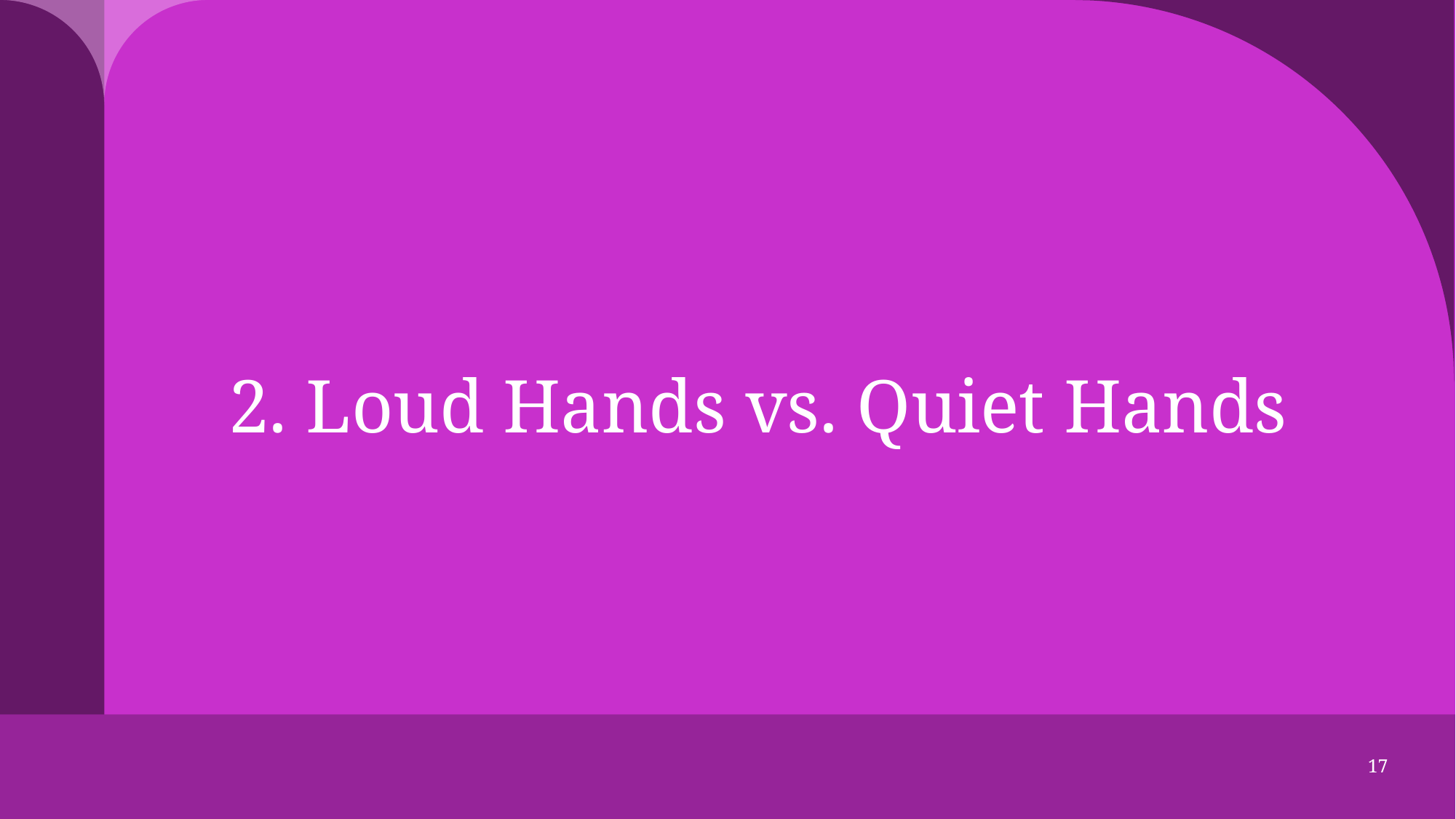

# 2. Loud Hands vs. Quiet Hands
17